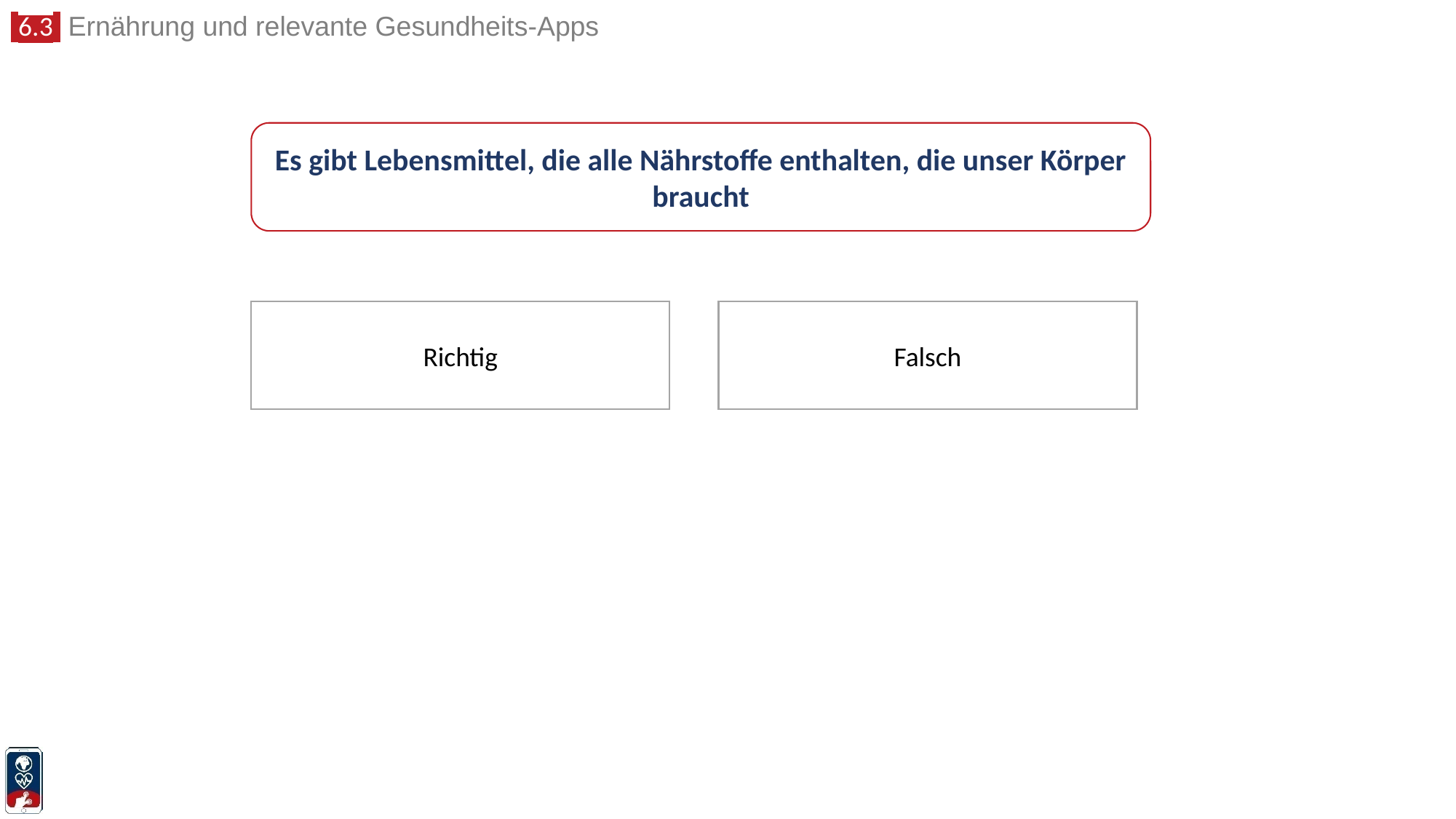

Es gibt Lebensmittel, die alle Nährstoffe enthalten, die unser Körper braucht
Richtig
Falsch